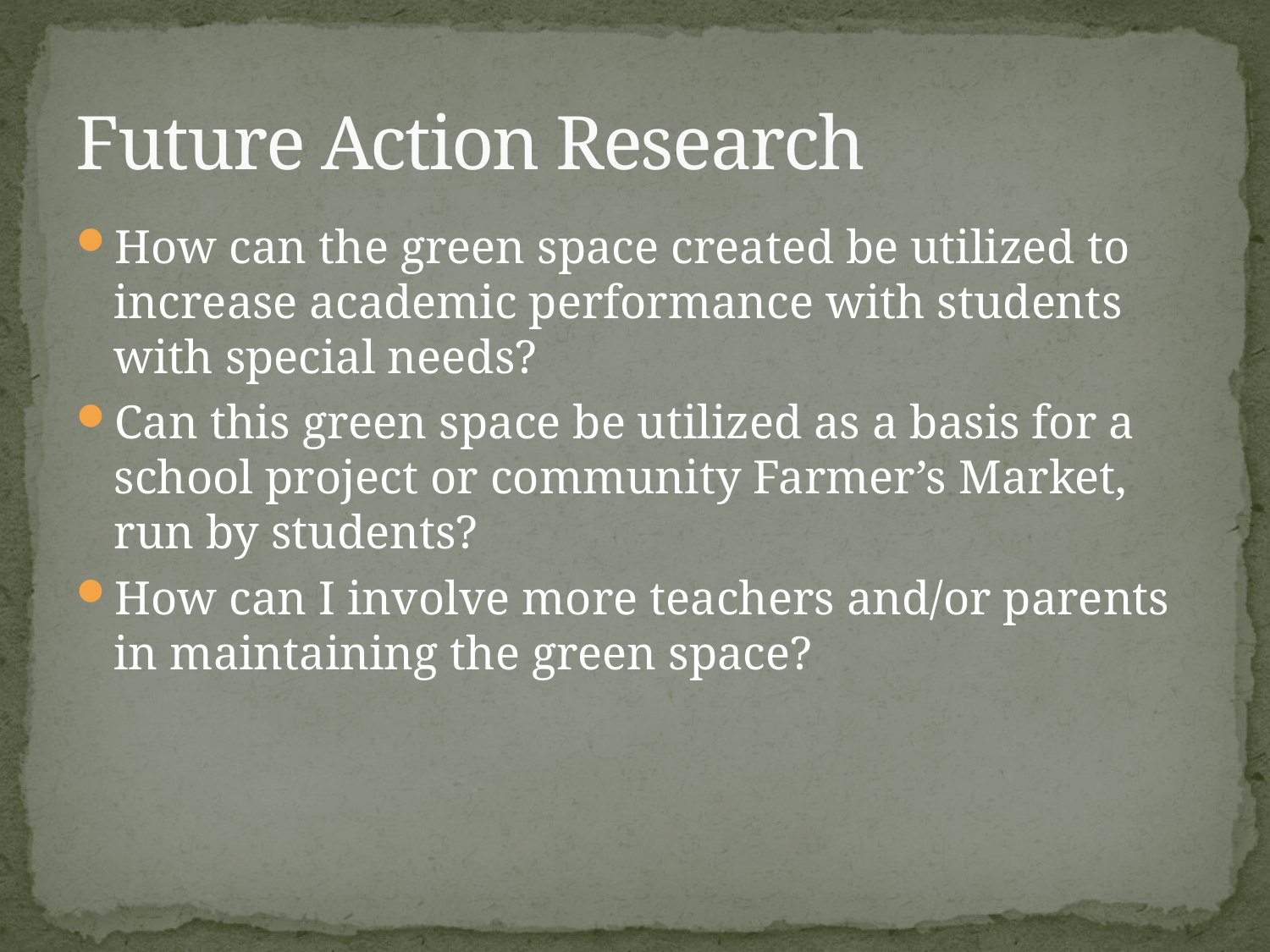

# Future Action Research
How can the green space created be utilized to increase academic performance with students with special needs?
Can this green space be utilized as a basis for a school project or community Farmer’s Market, run by students?
How can I involve more teachers and/or parents in maintaining the green space?